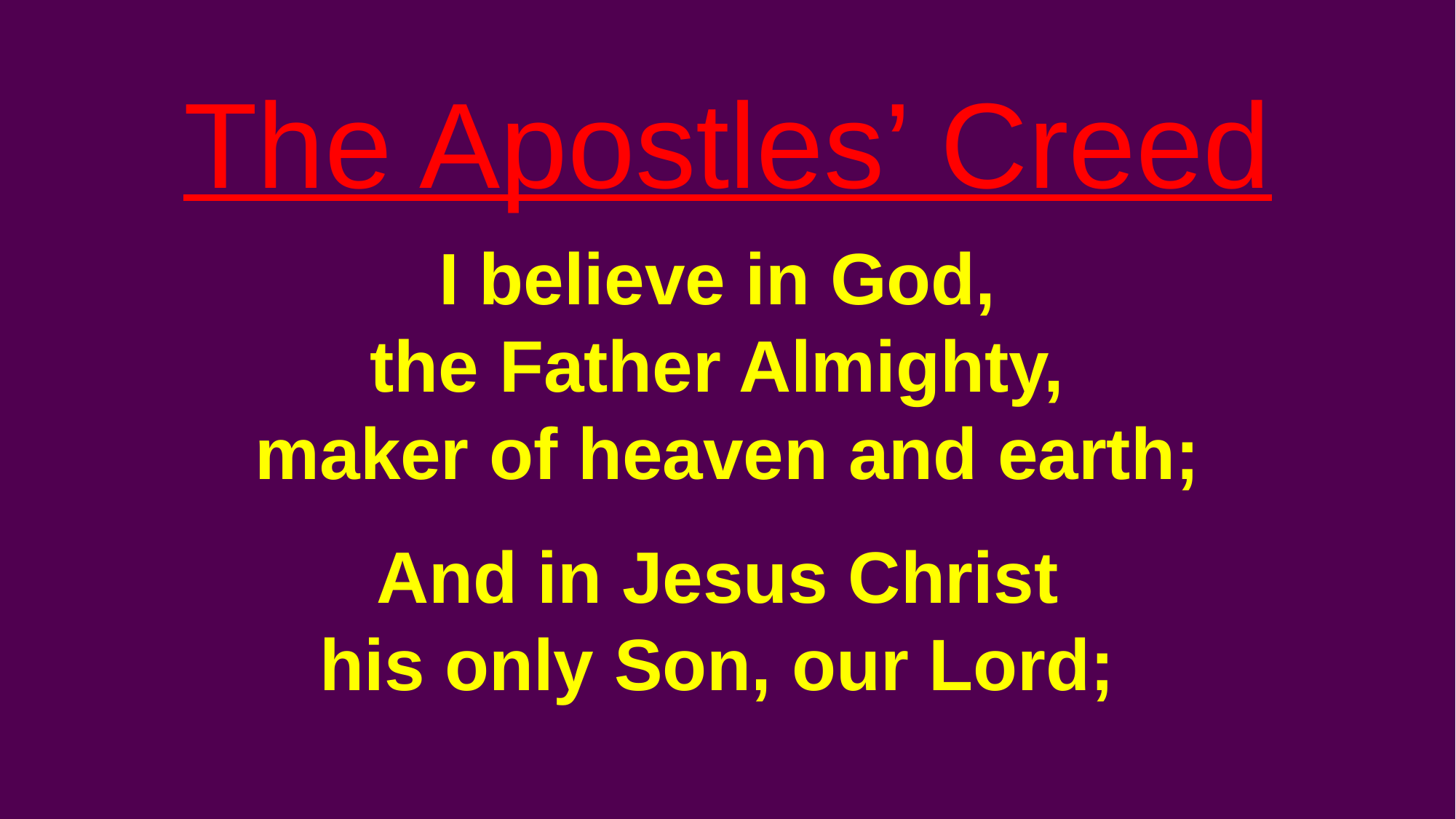

The Apostles’ Creed
I believe in God,
the Father Almighty,
maker of heaven and earth;
And in Jesus Christ
his only Son, our Lord;